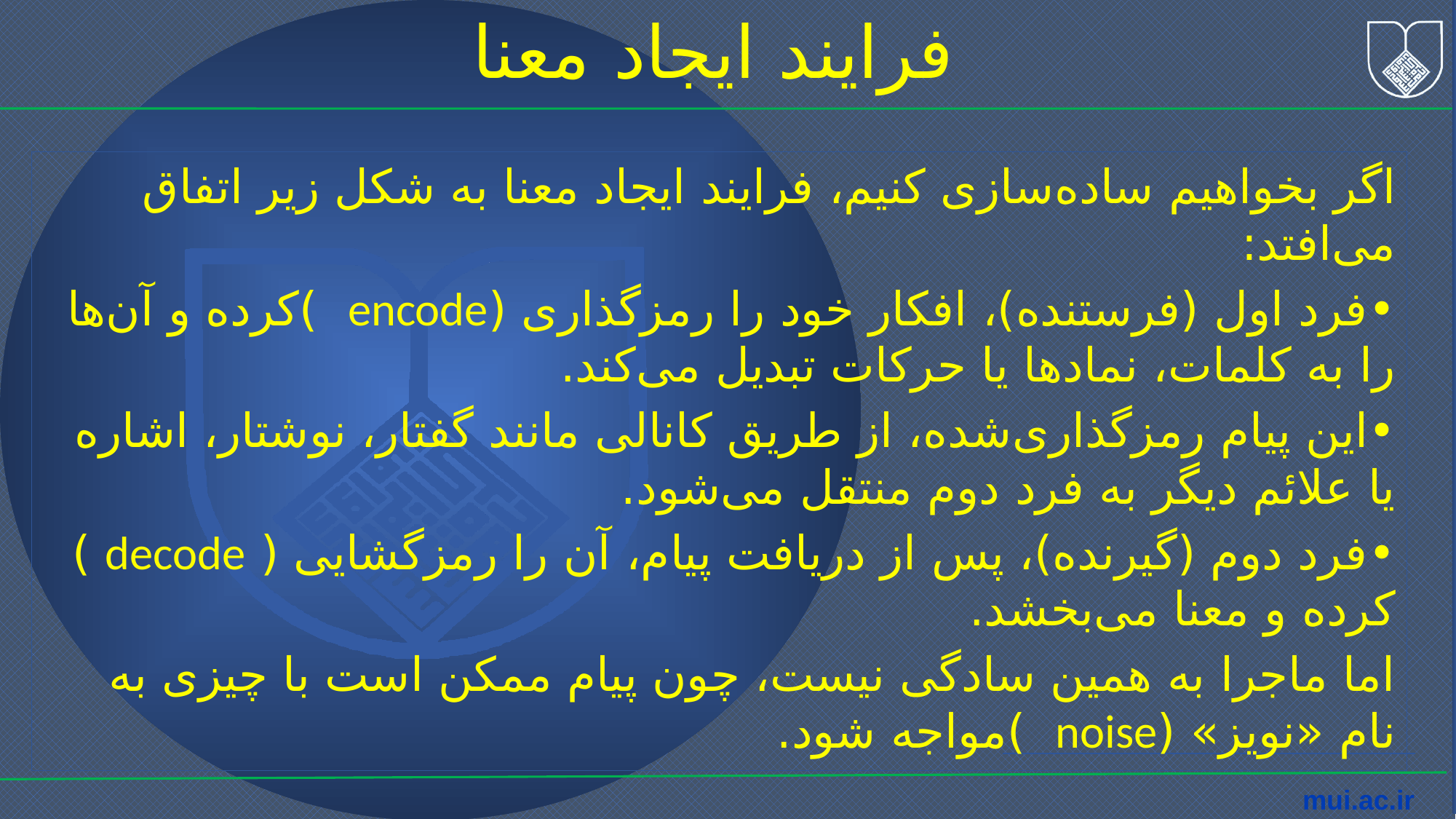

فرایند ایجاد معنا
اگر بخواهیم ساده‌سازی کنیم، فرایند ایجاد معنا به شکل زیر اتفاق می‌افتد:
•	فرد اول (فرستنده)، افکار خود را رمزگذاری (encode  )کرده و آن‌ها را به کلمات، نمادها یا حرکات تبدیل می‌کند.
•	این پیام رمزگذاری‌شده، از طریق کانالی مانند گفتار، نوشتار، اشاره یا علائم دیگر به فرد دوم منتقل می‌شود.
•	فرد دوم (گیرنده)، پس از دریافت پیام، آن را رمزگشایی ( decode ) کرده و معنا می‌بخشد.
اما ماجرا به همین سادگی نیست، چون پیام ممکن است با چیزی به نام «نویز» (noise  )مواجه شود.